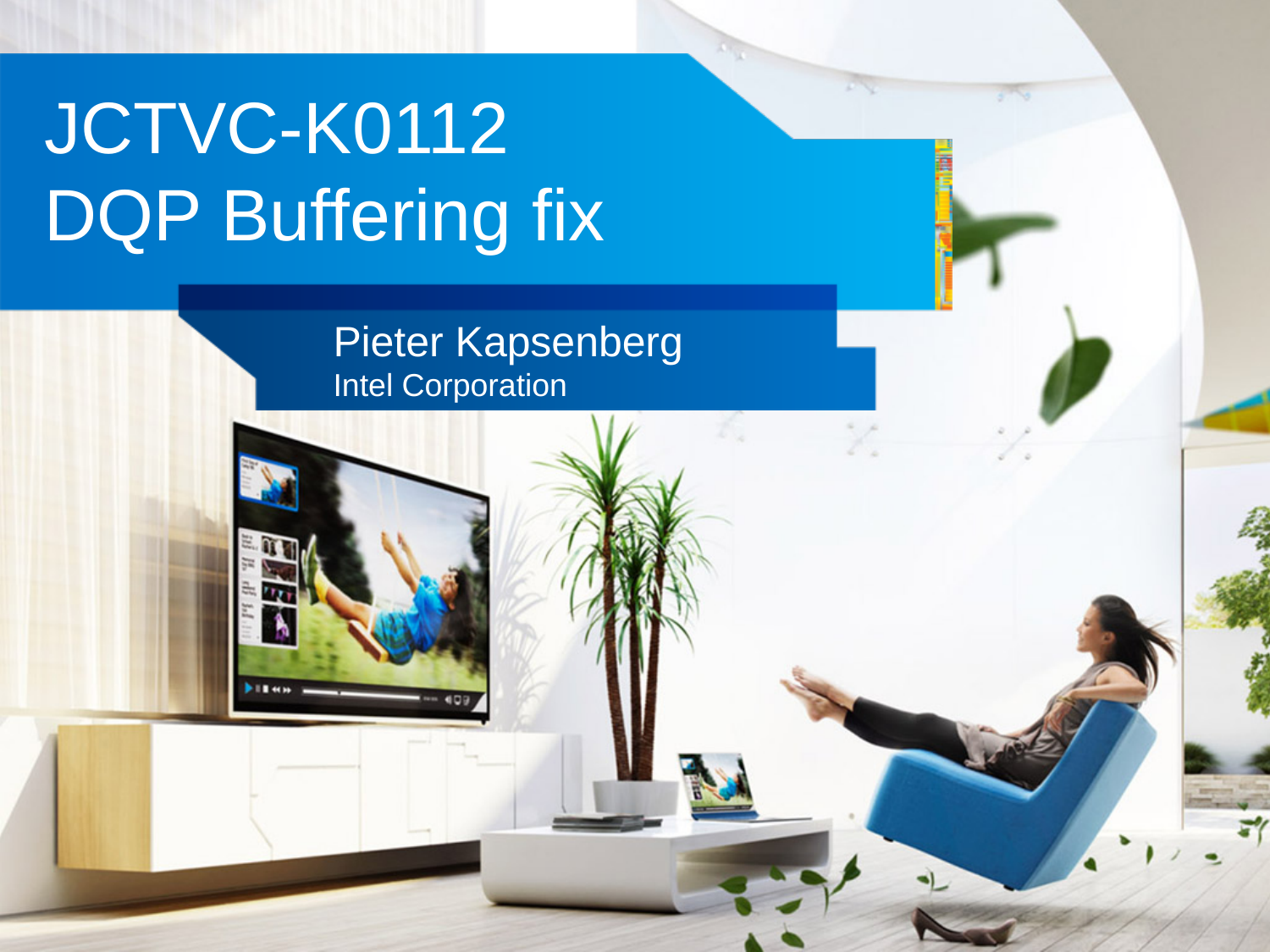

# JCTVC-K0112 DQP Buffering fix
Pieter Kapsenberg
Intel Corporation